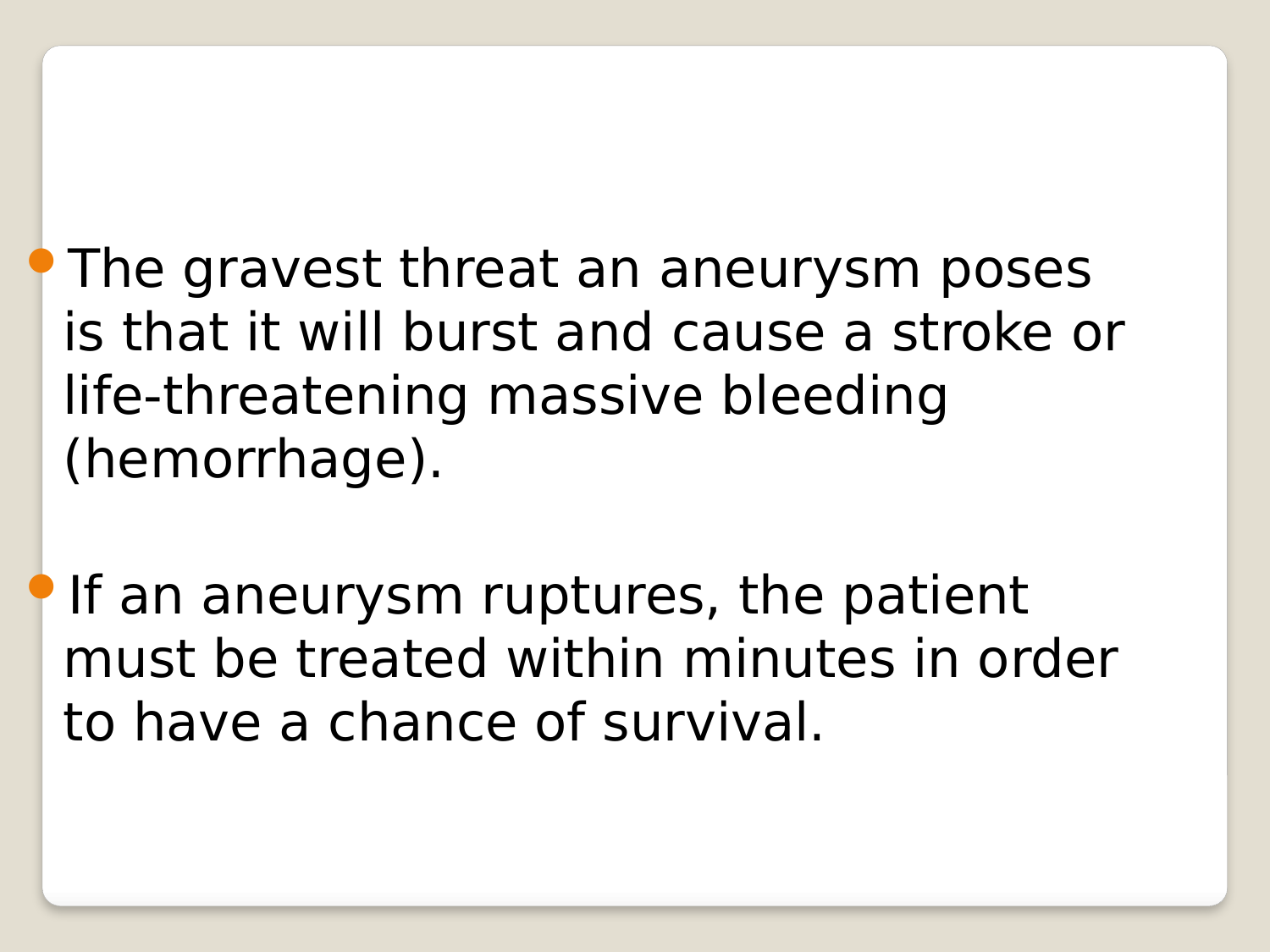

The gravest threat an aneurysm poses is that it will burst and cause a stroke or life-threatening massive bleeding (hemorrhage).

If an aneurysm ruptures, the patient must be treated within minutes in order to have a chance of survival.